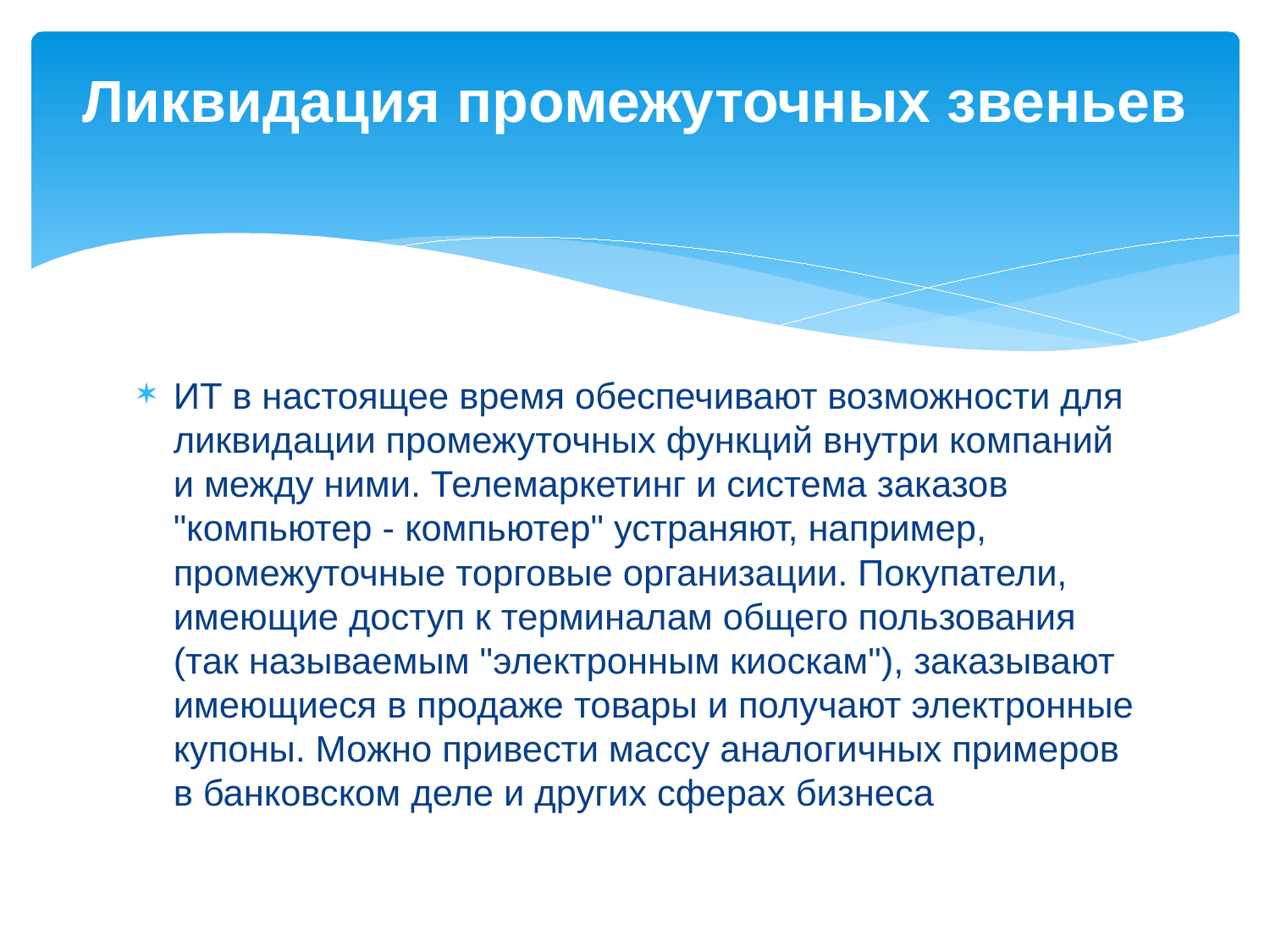

# Ликвидация промежуточных звеньев
ИТ в настоящее время обеспечивают возможности для ликвидации промежуточных функций внутри компаний и между ними. Телемаркетинг и система заказов "компьютер - компьютер" устраняют, например, промежуточные торговые организации. Покупатели, имеющие доступ к терминалам общего пользования (так называемым "электронным киоскам"), заказывают имеющиеся в продаже товары и получают электронные купоны. Можно привести массу аналогичных примеров в банковском деле и других сферах бизнеса